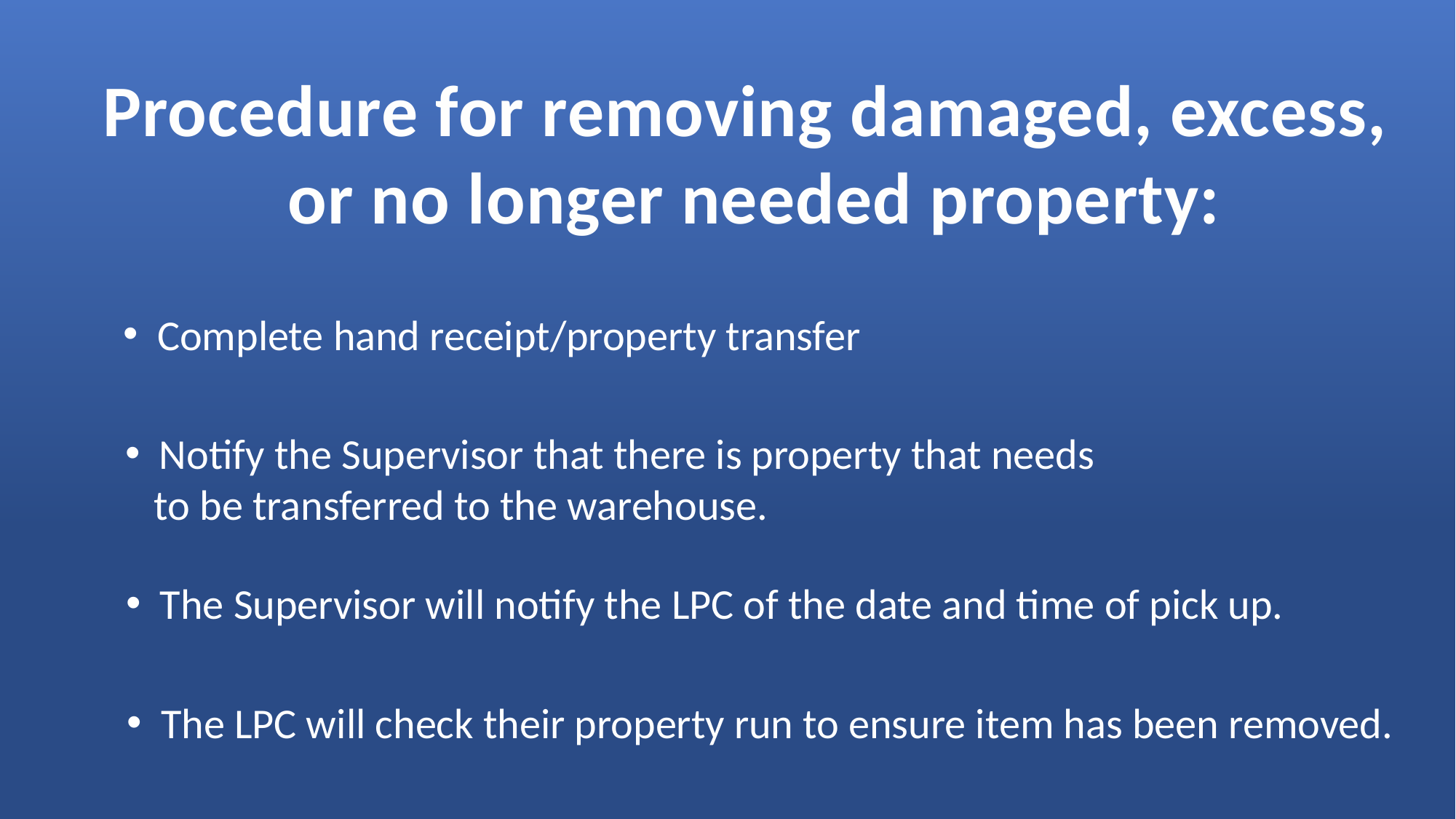

Procedure for removing damaged, excess,
or no longer needed property:
Complete hand receipt/property transfer
Notify the Supervisor that there is property that needs
   to be transferred to the warehouse.
The Supervisor will notify the LPC of the date and time of pick up.
The LPC will check their property run to ensure item has been removed.